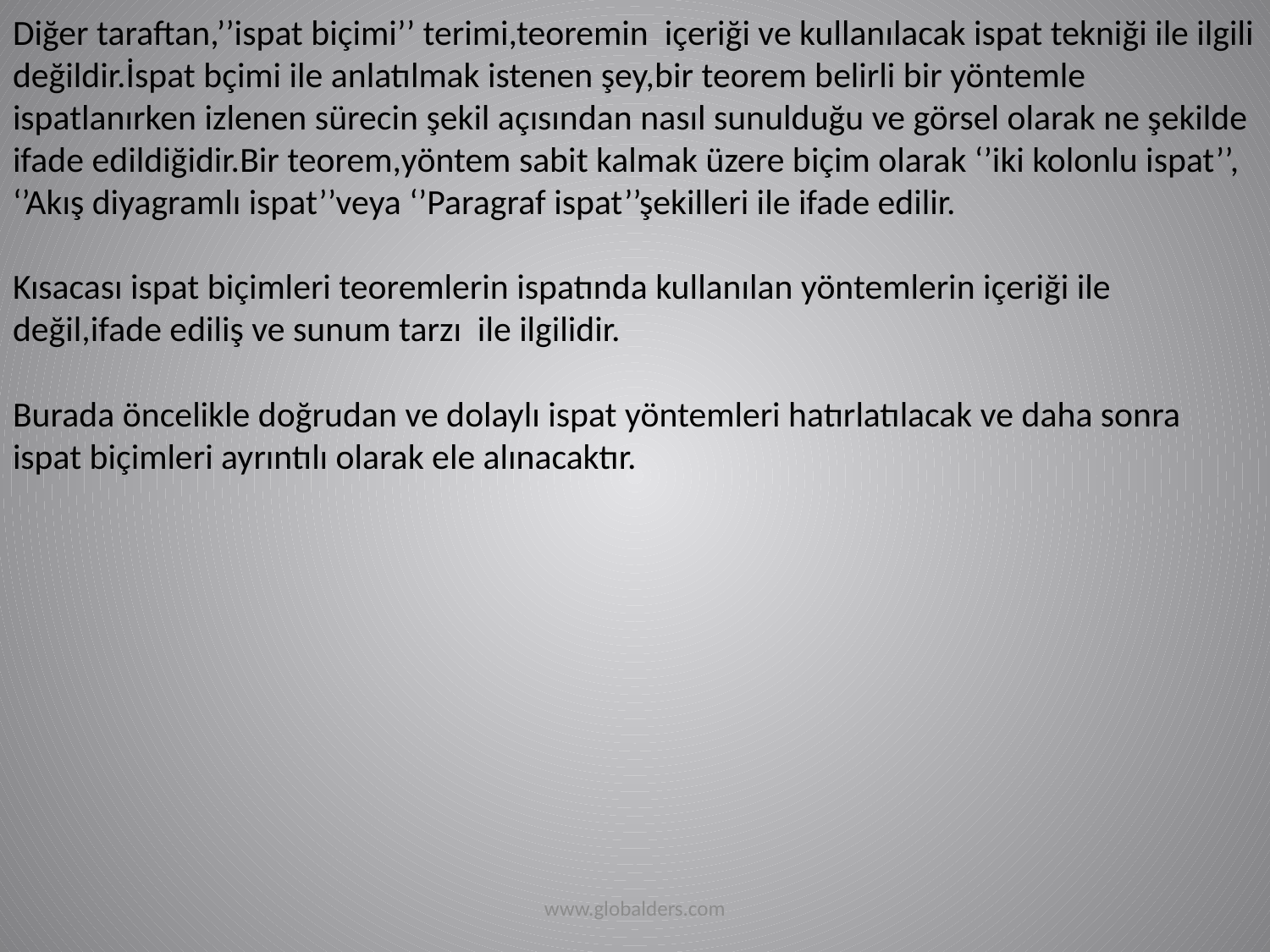

# Diğer taraftan,’’ispat biçimi’’ terimi,teoremin  içeriği ve kullanılacak ispat tekniği ile ilgili değildir.İspat bçimi ile anlatılmak istenen şey,bir teorem belirli bir yöntemle ispatlanırken izlenen sürecin şekil açısından nasıl sunulduğu ve görsel olarak ne şekilde ifade edildiğidir.Bir teorem,yöntem sabit kalmak üzere biçim olarak ‘’iki kolonlu ispat’’, ‘’Akış diyagramlı ispat’’veya ‘’Paragraf ispat’’şekilleri ile ifade edilir. Kısacası ispat biçimleri teoremlerin ispatında kullanılan yöntemlerin içeriği ile değil,ifade ediliş ve sunum tarzı  ile ilgilidir. Burada öncelikle doğrudan ve dolaylı ispat yöntemleri hatırlatılacak ve daha sonra ispat biçimleri ayrıntılı olarak ele alınacaktır.
www.globalders.com